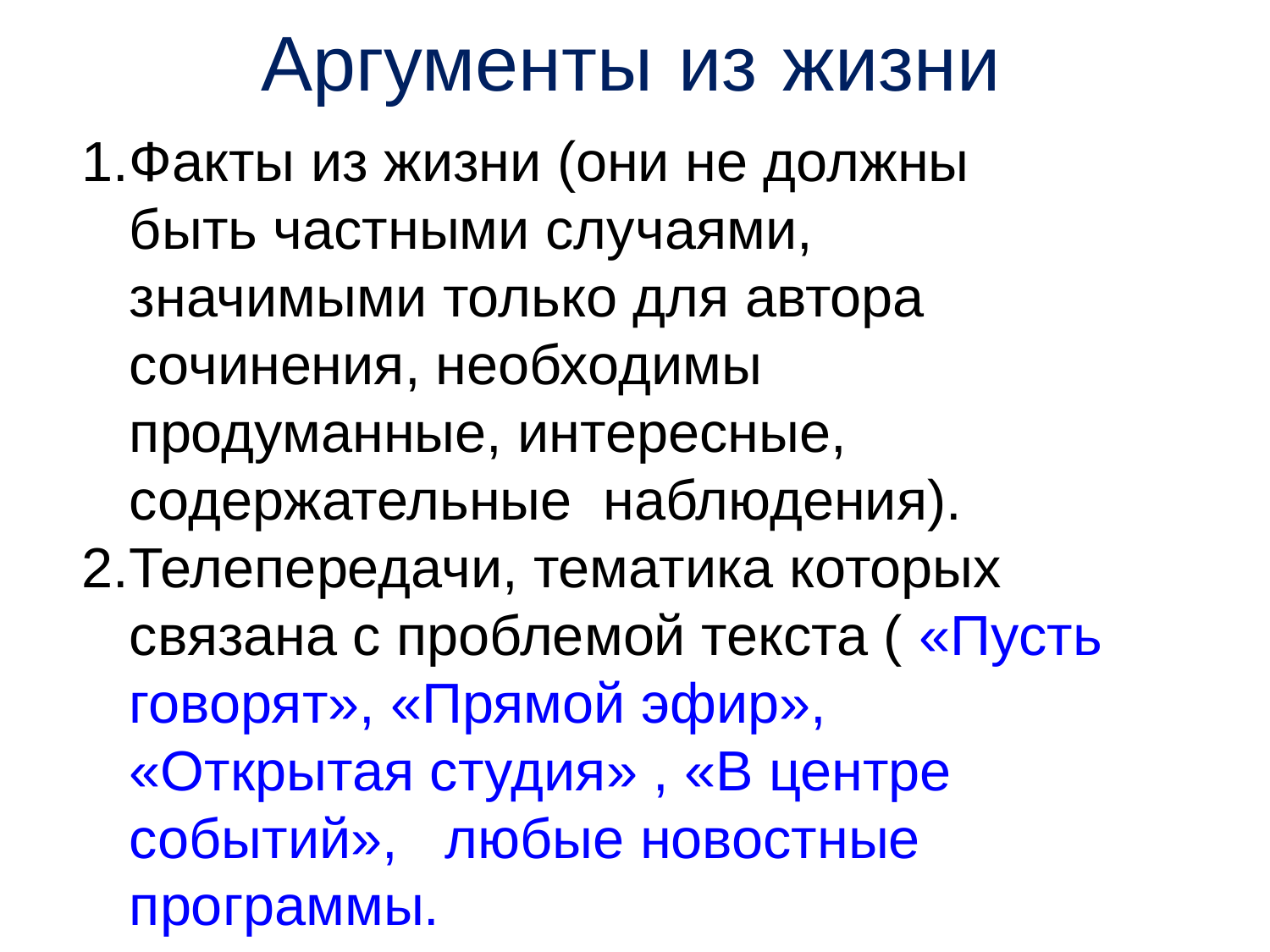

# Аргументы из жизни
Факты из жизни (они не должны быть частными случаями, значимыми только для автора сочинения, необходимы продуманные, интересные, содержательные  наблюдения).
Телепередачи, тематика которых связана с проблемой текста ( «Пусть говорят», «Прямой эфир», «Открытая студия» , «В центре событий»,   любые новостные программы.